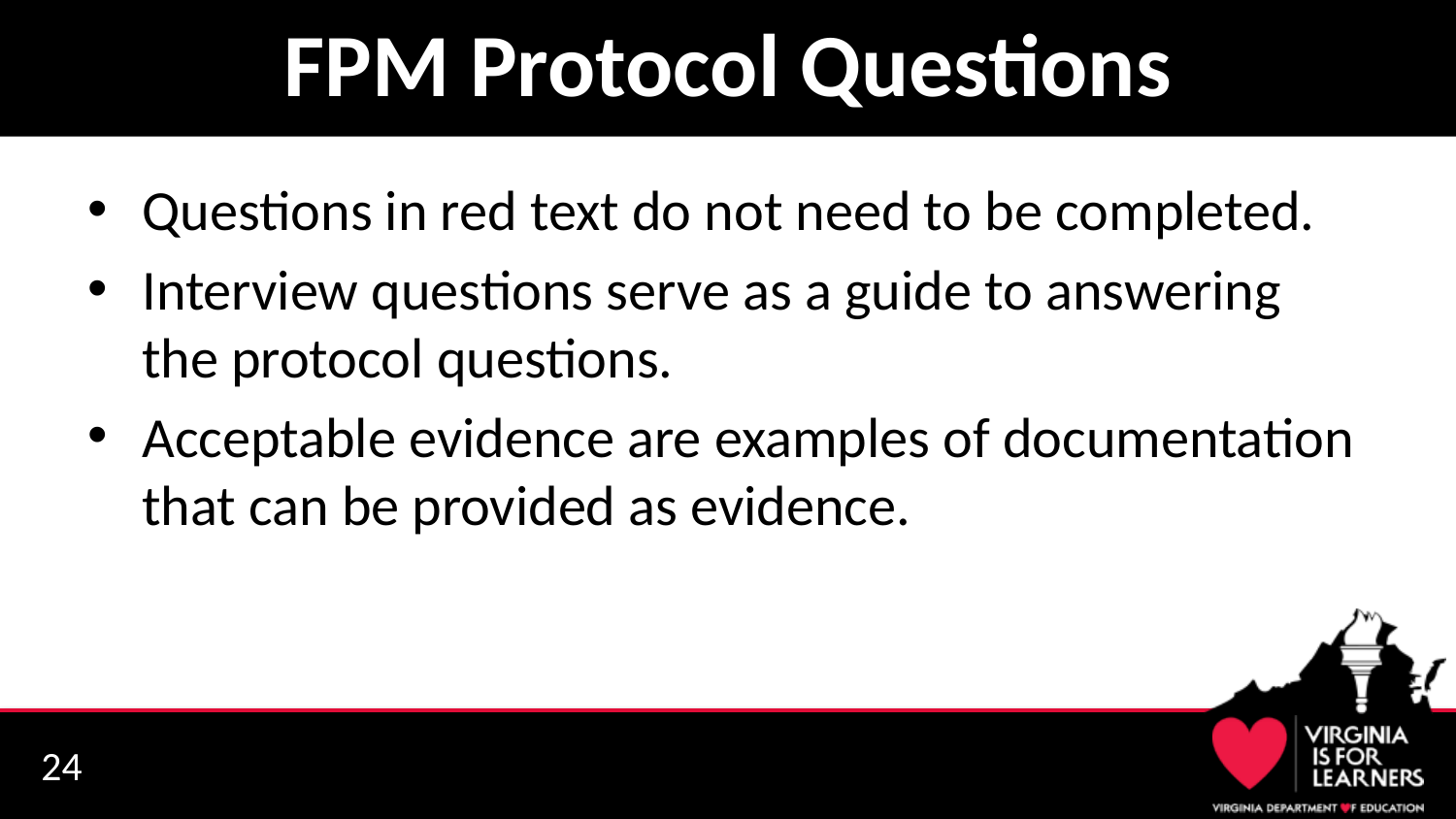

# FPM Protocol Questions
Questions in red text do not need to be completed.
Interview questions serve as a guide to answering the protocol questions.
Acceptable evidence are examples of documentation that can be provided as evidence.